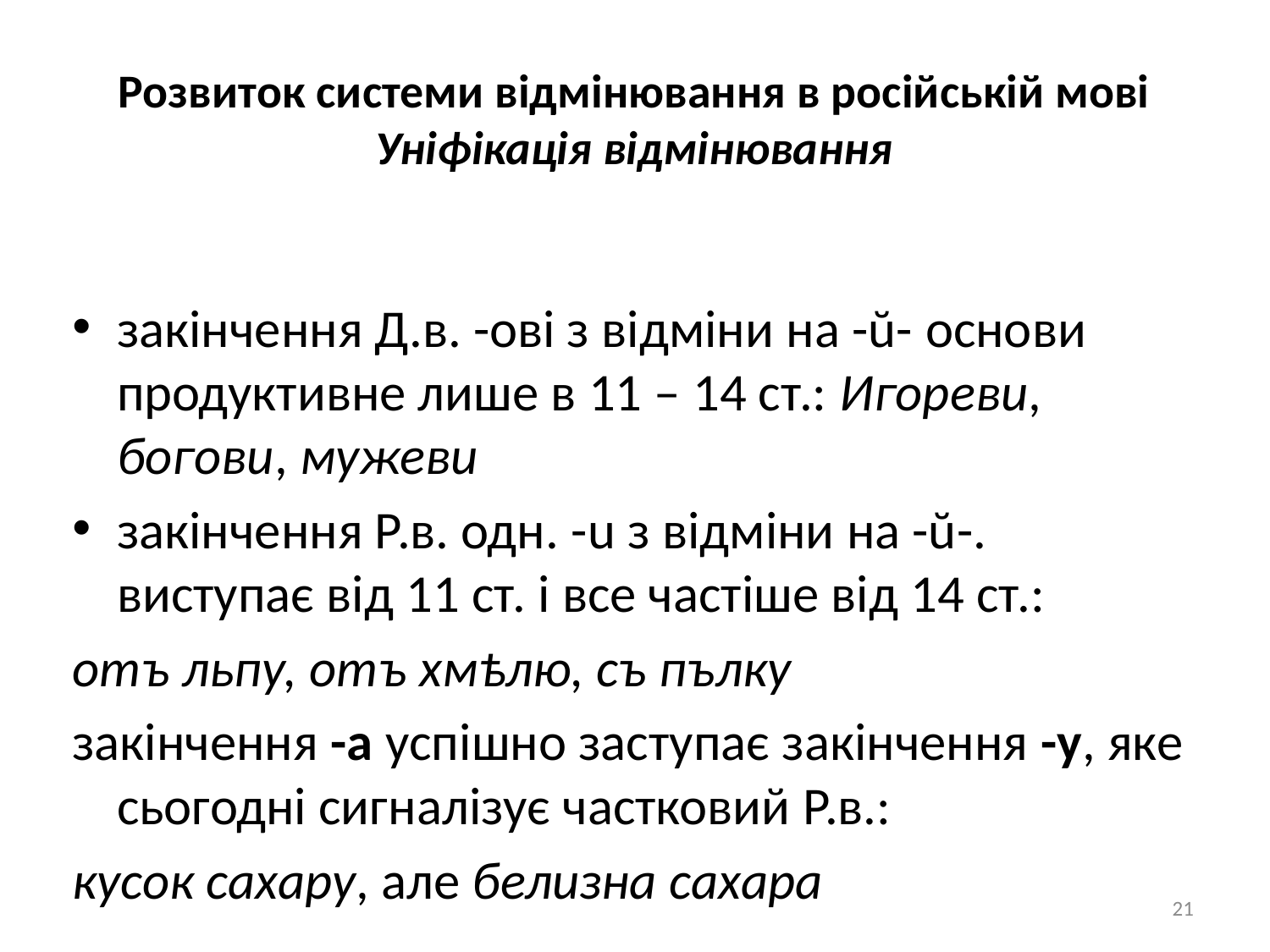

# Розвиток системи відмінювання в російській мові Уніфікація відмінювання
закінчення Д.в. -ові з відміни на -ŭ- основи продуктивне лише в 11 – 14 ст.: Игореви, богови, мужеви
закінчення Р.в. одн. -u з відміни на -ŭ-. виступає від 11 ст. і все частіше від 14 ст.:
отъ льпу, отъ хмѣлю, съ пълку
закінчення -а успішно заступає закінчення -у, яке сьогодні сигналізує частковий Р.в.:
кусок сахару, але белизна сахара
21